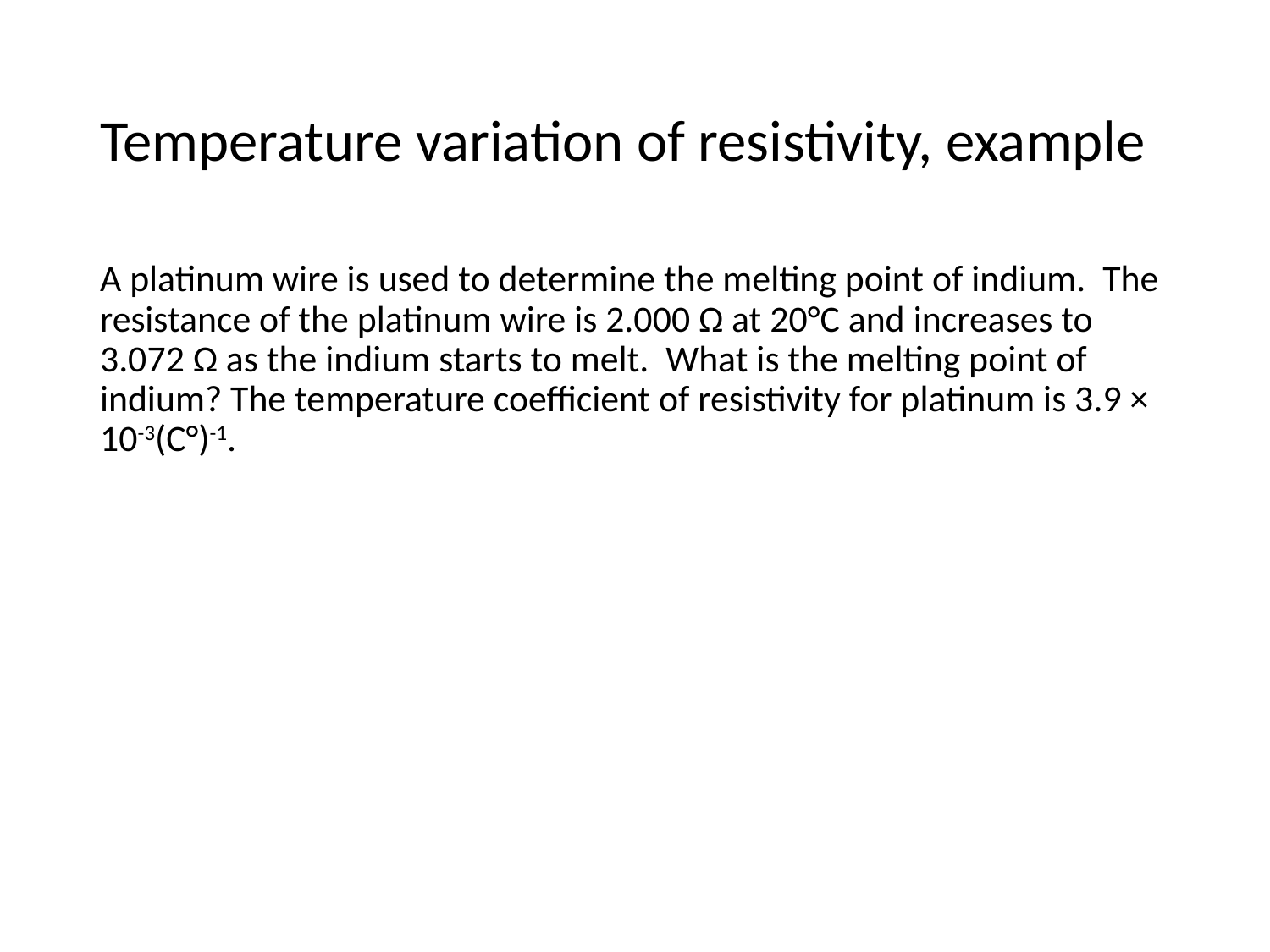

# Temperature variation of resistivity, example
A platinum wire is used to determine the melting point of indium.  The resistance of the platinum wire is 2.000 Ω at 20°C and increases to 3.072 Ω as the indium starts to melt.  What is the melting point of indium? The temperature coefficient of resistivity for platinum is 3.9 × 10-3(C°)-1.